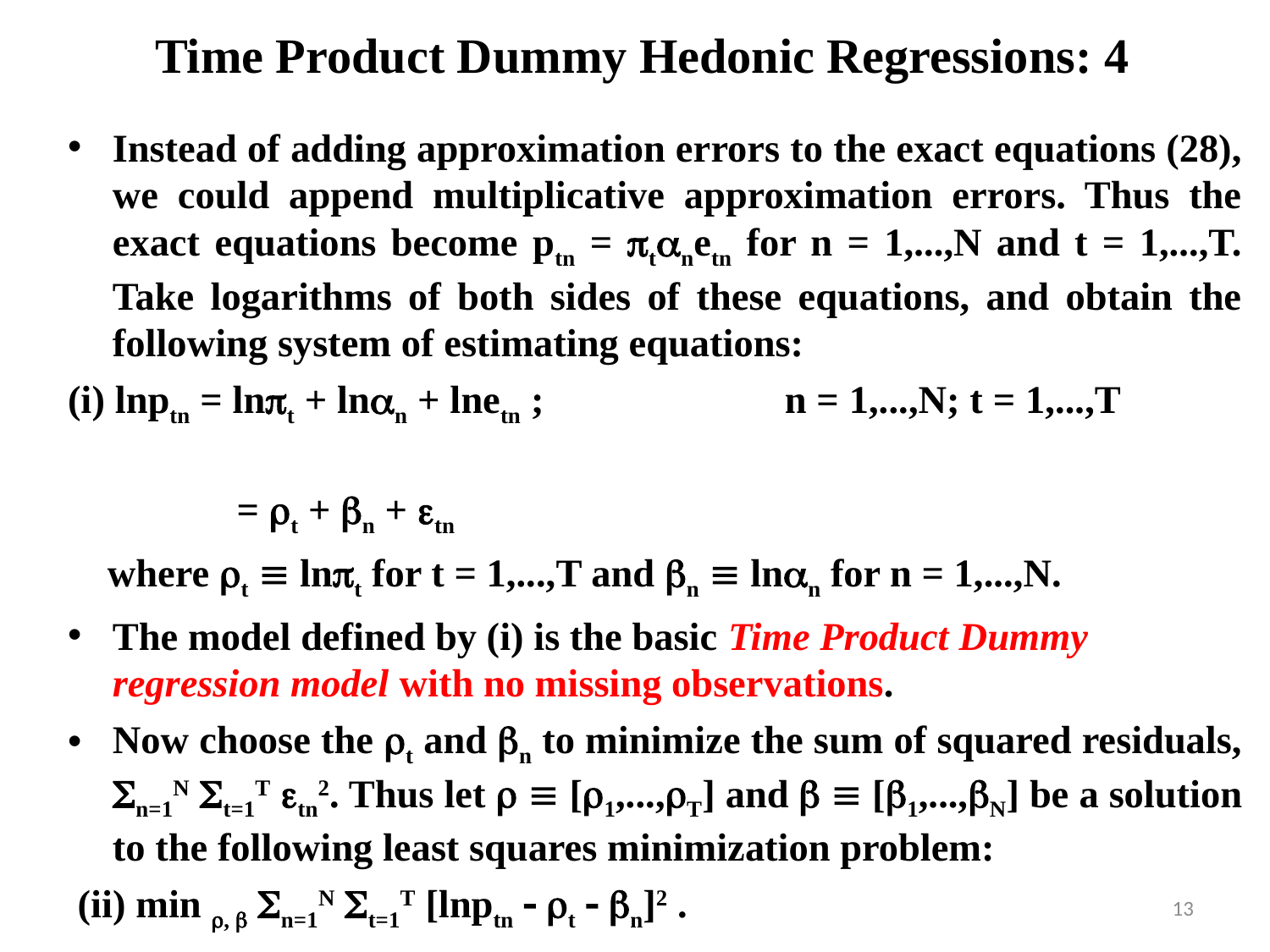

# Time Product Dummy Hedonic Regressions: 4
Instead of adding approximation errors to the exact equations (28), we could append multiplicative approximation errors. Thus the exact equations become ptn = πtαnetn for n = 1,...,N and t = 1,...,T. Take logarithms of both sides of these equations, and obtain the following system of estimating equations:
(i) lnptn = lnπt + lnαn + lnetn ;                        n = 1,...,N; t = 1,...,T
                 = ρt + βn + εtn
    where ρt ≡ lnπt for t = 1,...,T and βn ≡ lnαn for n = 1,...,N.
The model defined by (i) is the basic Time Product Dummy regression model with no missing observations.
Now choose the ρt and βn to minimize the sum of squared residuals, Σn=1N Σt=1T εtn2. Thus let ρ ≡ [ρ1,...,ρT] and β ≡ [β1,...,βN] be a solution to the following least squares minimization problem:
 (ii) min ρ, β Σn=1N Σt=1T [lnptn − ρt − βn]2 .

13